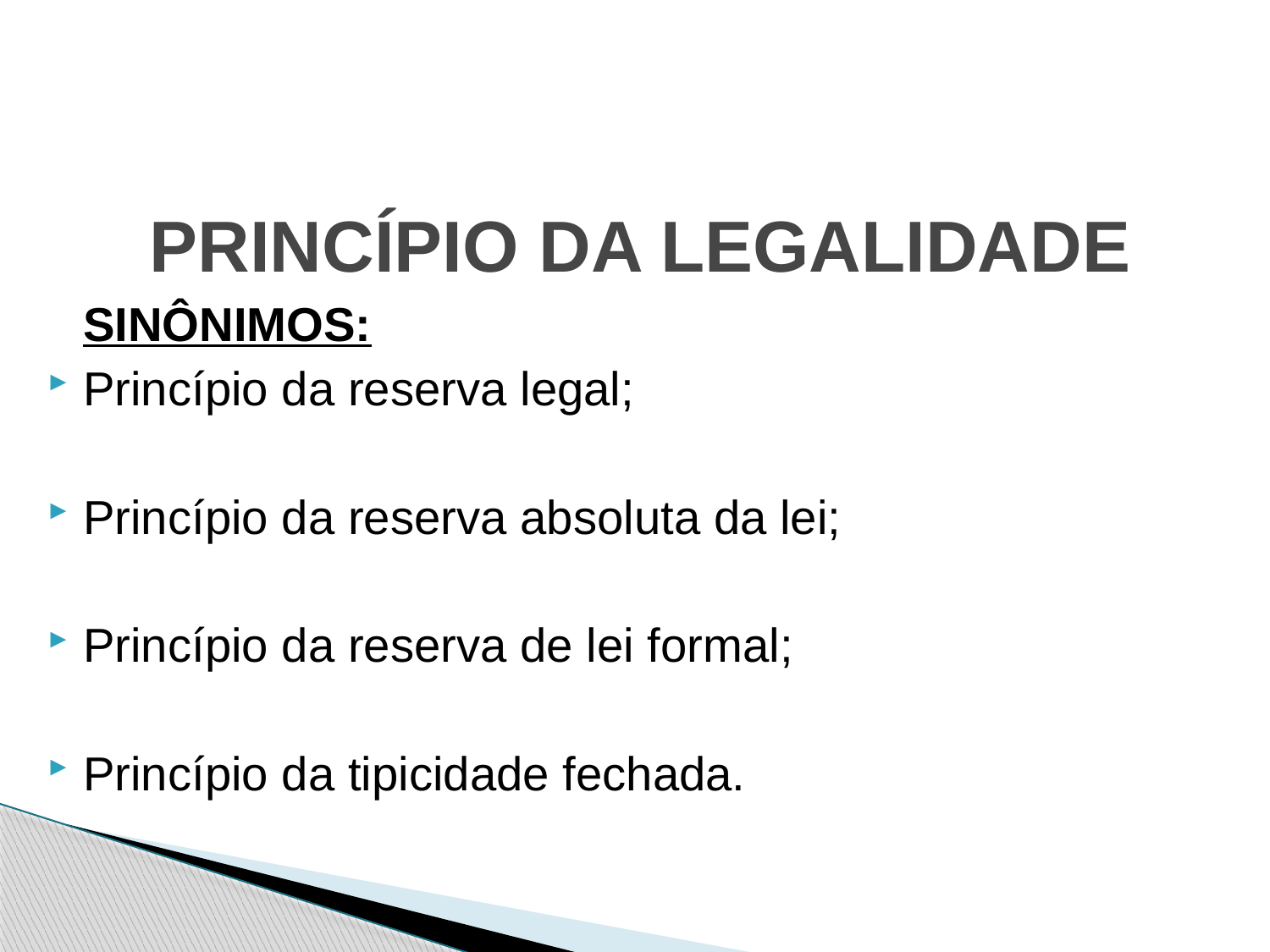

# PRINCÍPIO DA LEGALIDADE
	SINÔNIMOS:
Princípio da reserva legal;

Princípio da reserva absoluta da lei;

Princípio da reserva de lei formal;

Princípio da tipicidade fechada.